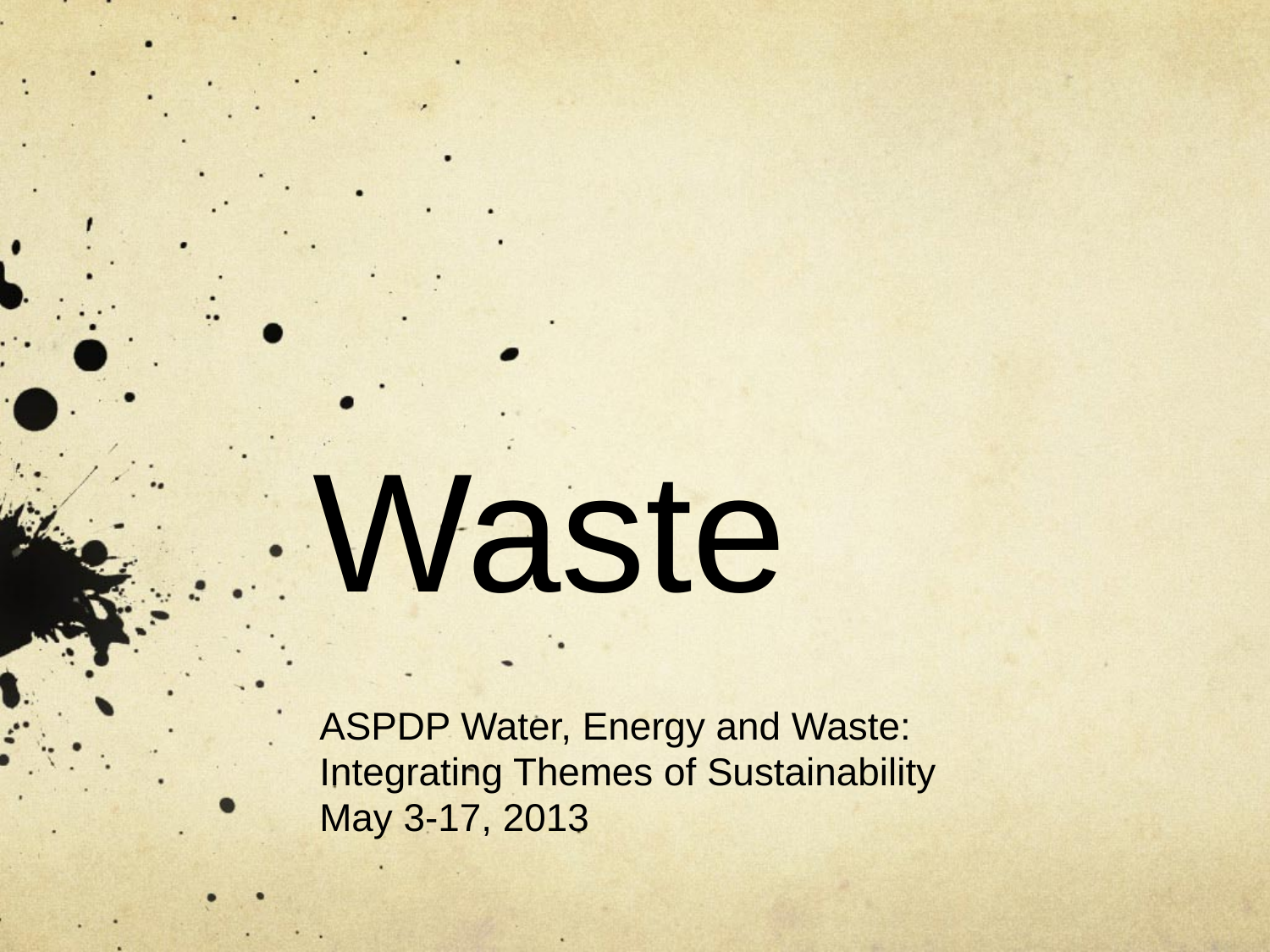

# Waste
ASPDP Water, Energy and Waste:
Integrating Themes of Sustainability
May 3-17, 2013